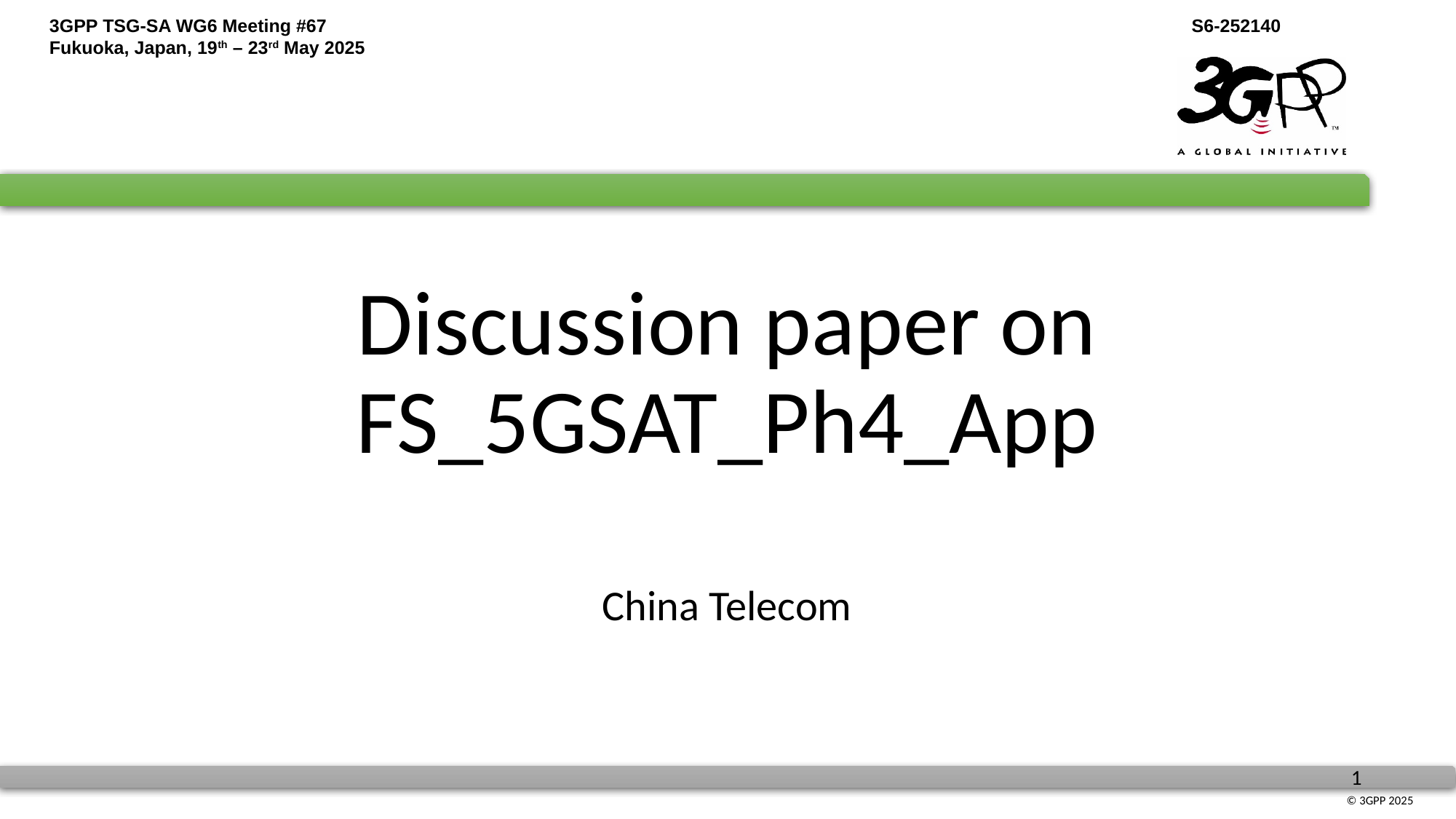

# Discussion paper on FS_5GSAT_Ph4_App
China Telecom